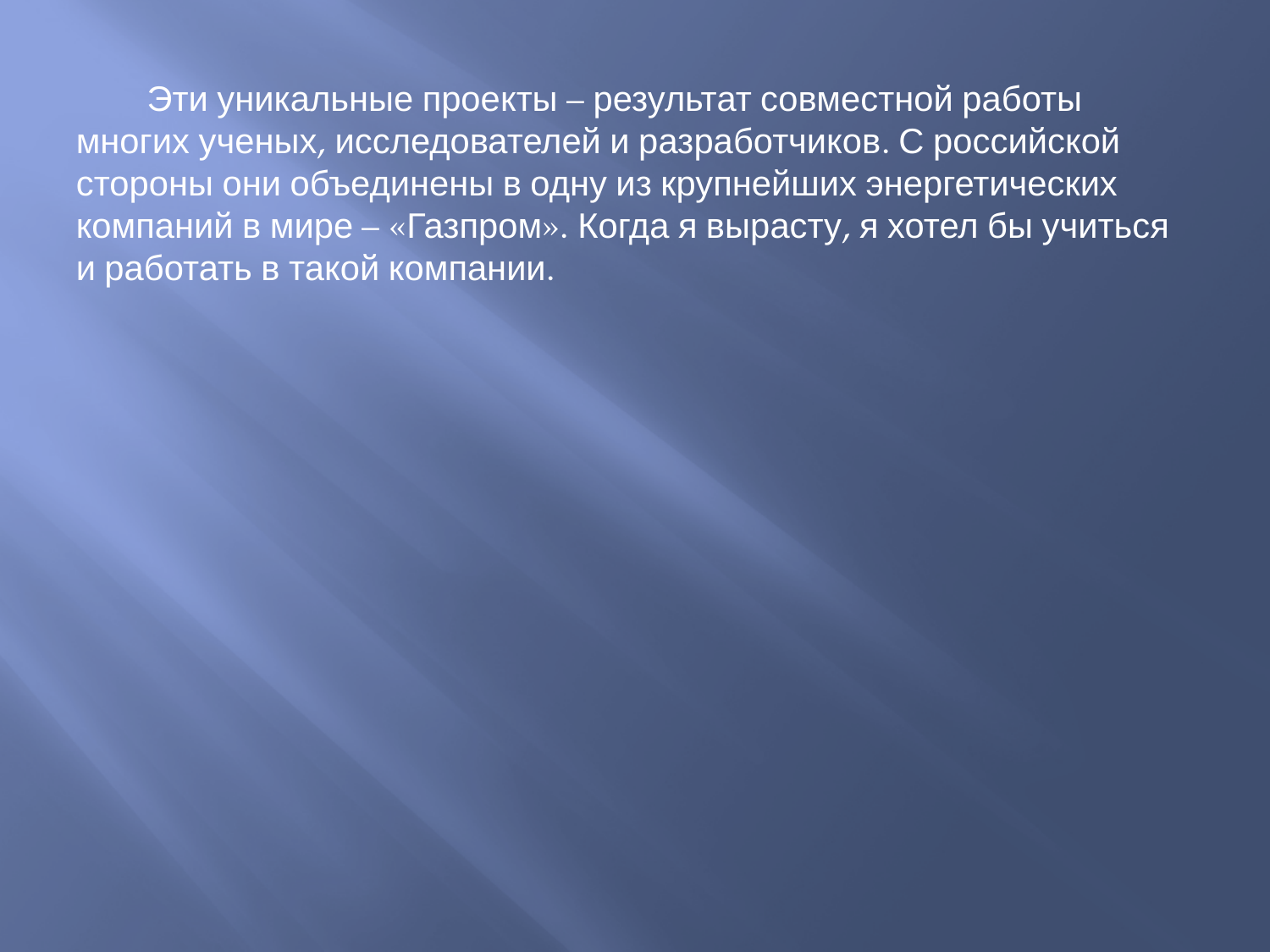

#
        Эти уникальные проекты – результат совместной работы многих ученых, исследователей и разработчиков. С российской стороны они объединены в одну из крупнейших энергетических компаний в мире – «Газпром». Когда я вырасту, я хотел бы учиться и работать в такой компании.